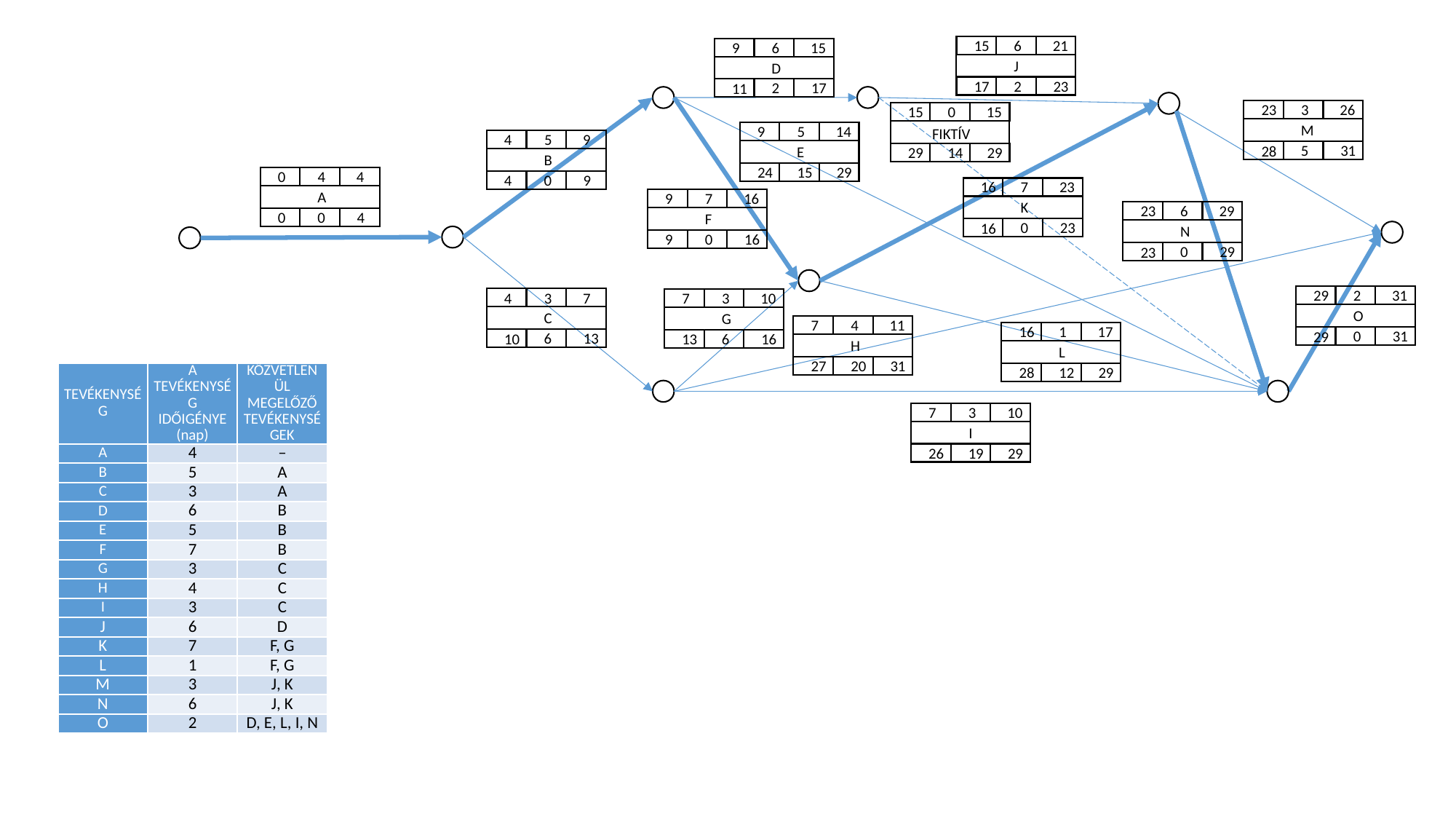

15
6
21

J
2
23
17
9
6
15

D
2
17
11

23
3
26

M
5
31
28
15
0
15

FIKTÍV
14
29
29
9
5
14

E
15
29
24
4
5
9

B
0
9
4
0
4
4

A
0
4
0
16
7
23

K
0
23
16
9
7
16

F
0
16
9
23
6
29

N
0
29
23

29
2
31

O
0
31
29
4
3
7

C
6
13
10
7
3
10

G
6
16
13
7
4
11

H
20
31
27
16
1
17

L
12
29
28

7
3
10

I
19
29
26
| TEVÉKENYSÉG | A TEVÉKENYSÉG IDŐIGÉNYE (nap) | KÖZVETLENÜL MEGELŐZŐ TEVÉKENYSÉGEK |
| --- | --- | --- |
| A | 4 | – |
| B | 5 | A |
| C | 3 | A |
| D | 6 | B |
| E | 5 | B |
| F | 7 | B |
| G | 3 | C |
| H | 4 | C |
| I | 3 | C |
| J | 6 | D |
| K | 7 | F, G |
| L | 1 | F, G |
| M | 3 | J, K |
| N | 6 | J, K |
| O | 2 | D, E, L, I, N |